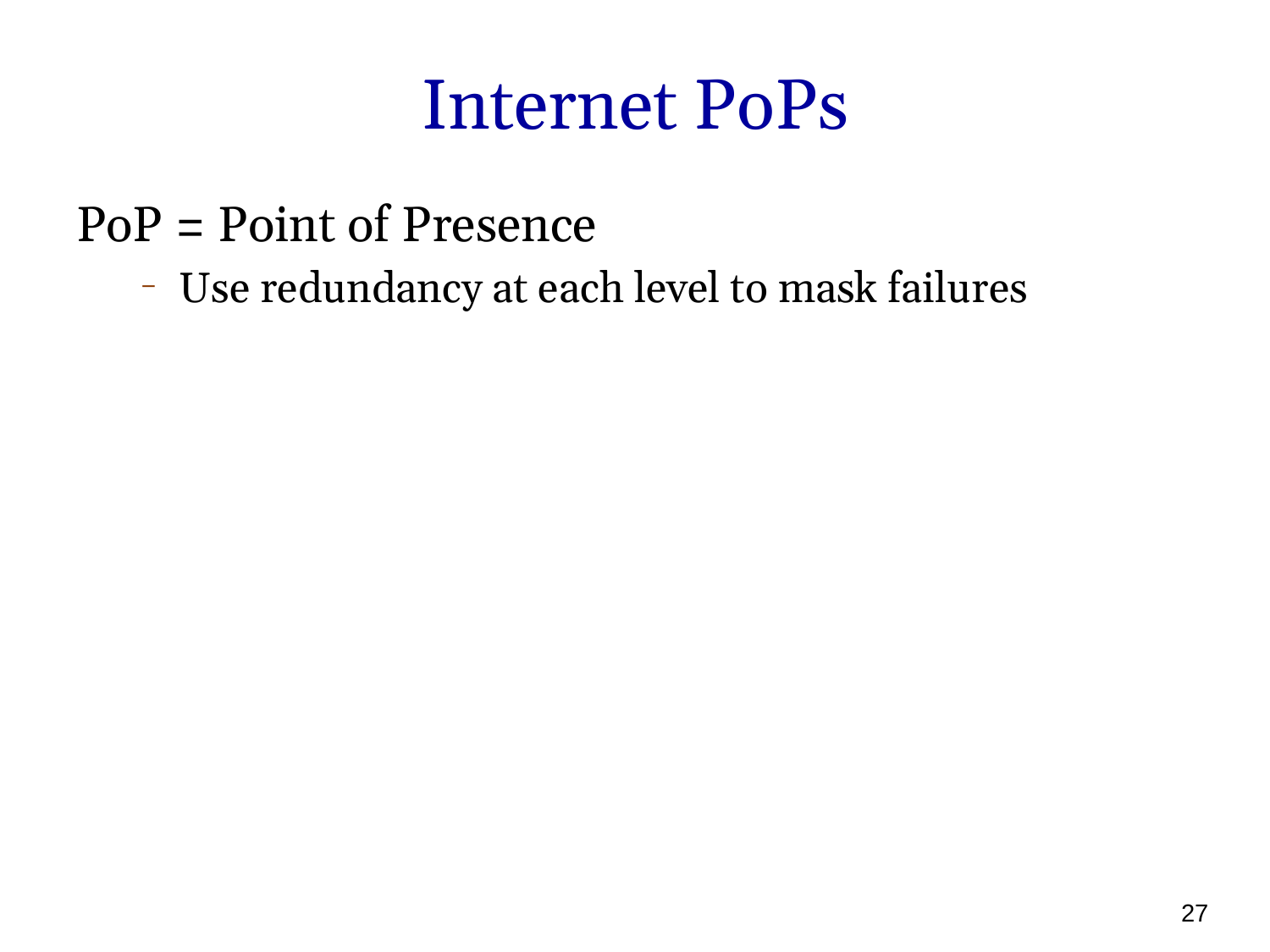

# Internet PoPs
PoP = Point of Presence
Use redundancy at each level to mask failures
27